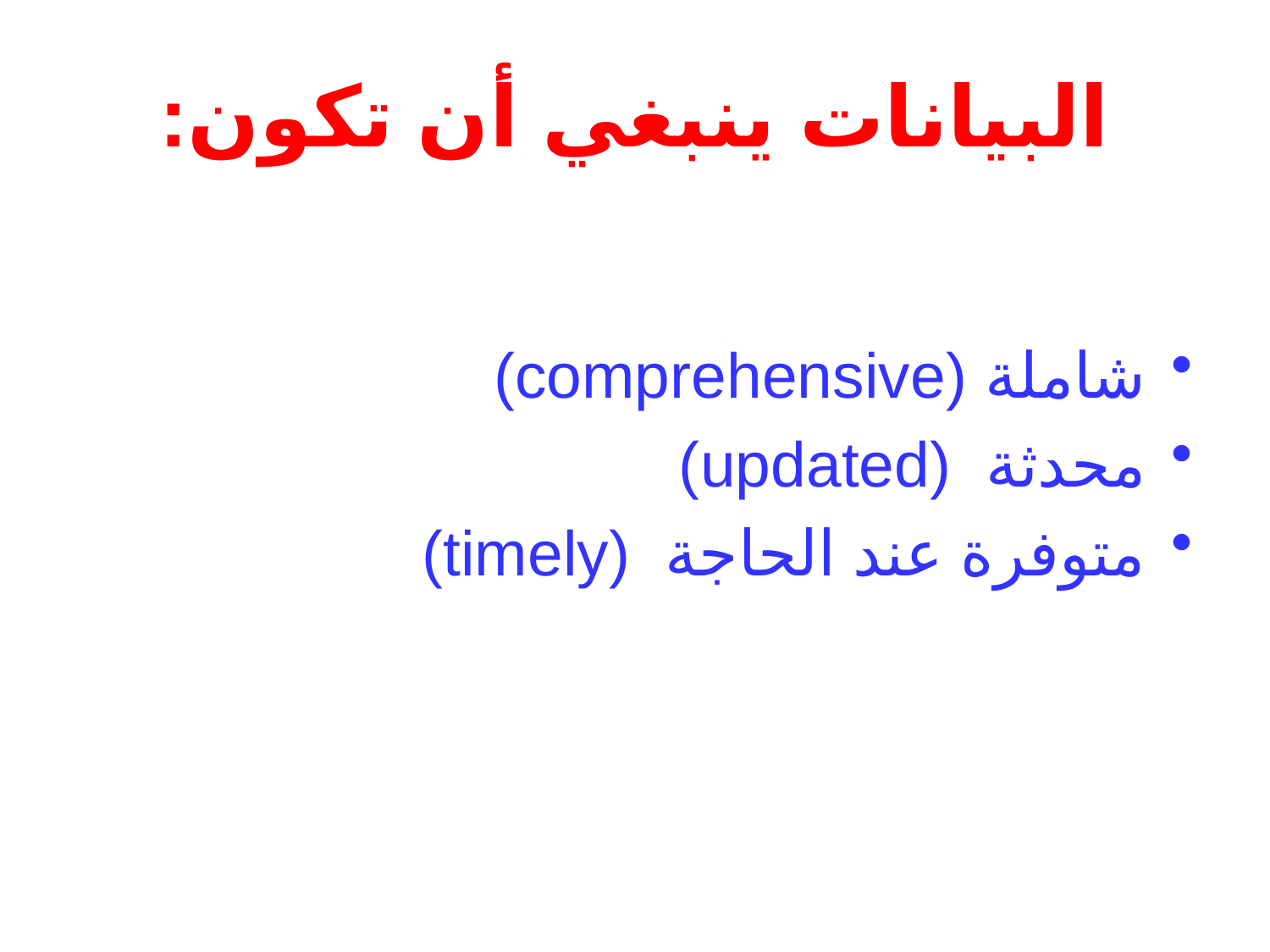

# البيانات ينبغي أن تكون:

شاملة (comprehensive)
محدثة  (updated)
متوفرة عند الحاجة  (timely)